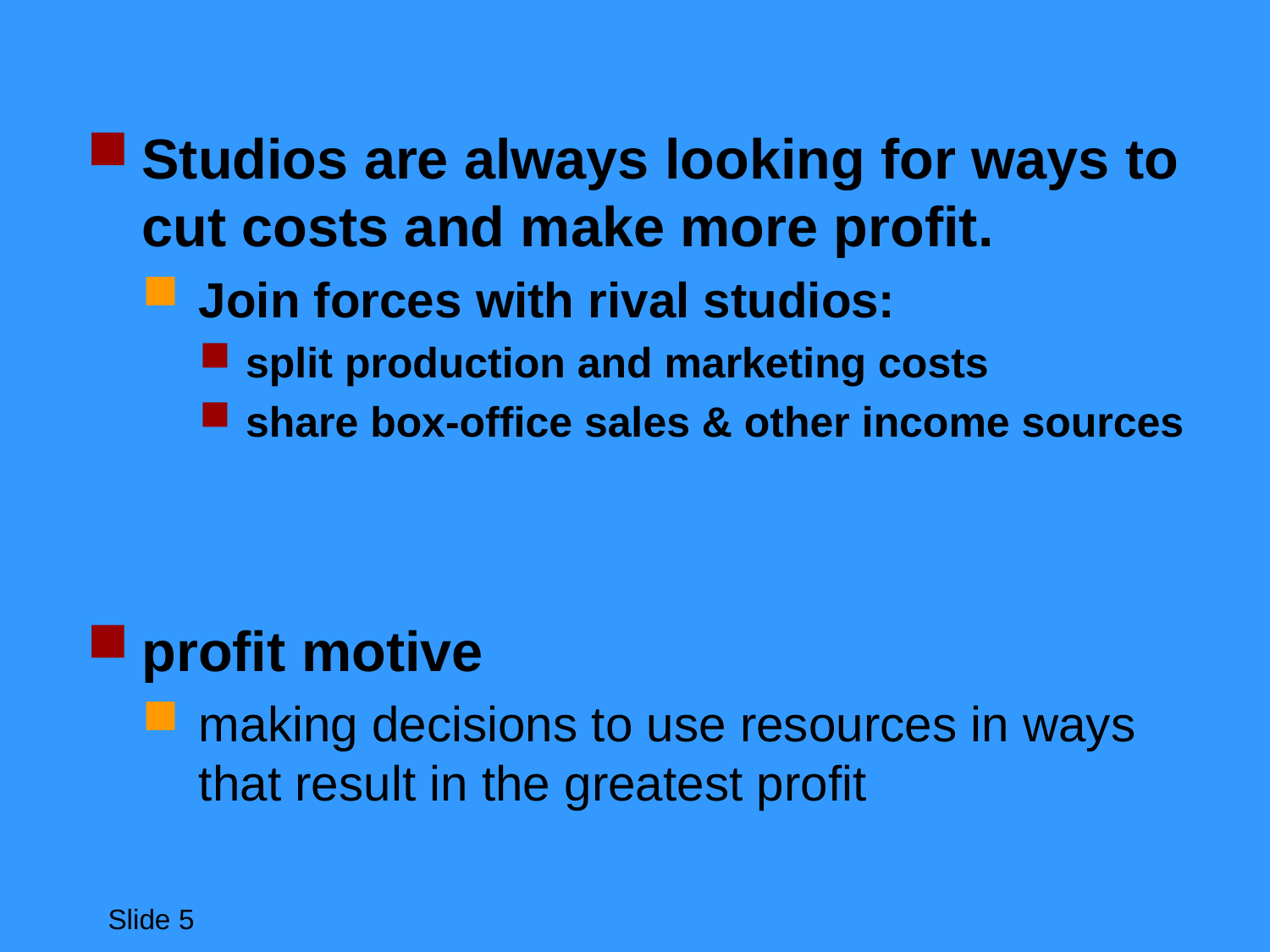

Studios are always looking for ways to cut costs and make more profit.
Join forces with rival studios:
split production and marketing costs
share box-office sales & other income sources

profit motive
making decisions to use resources in ways that result in the greatest profit
Slide 5